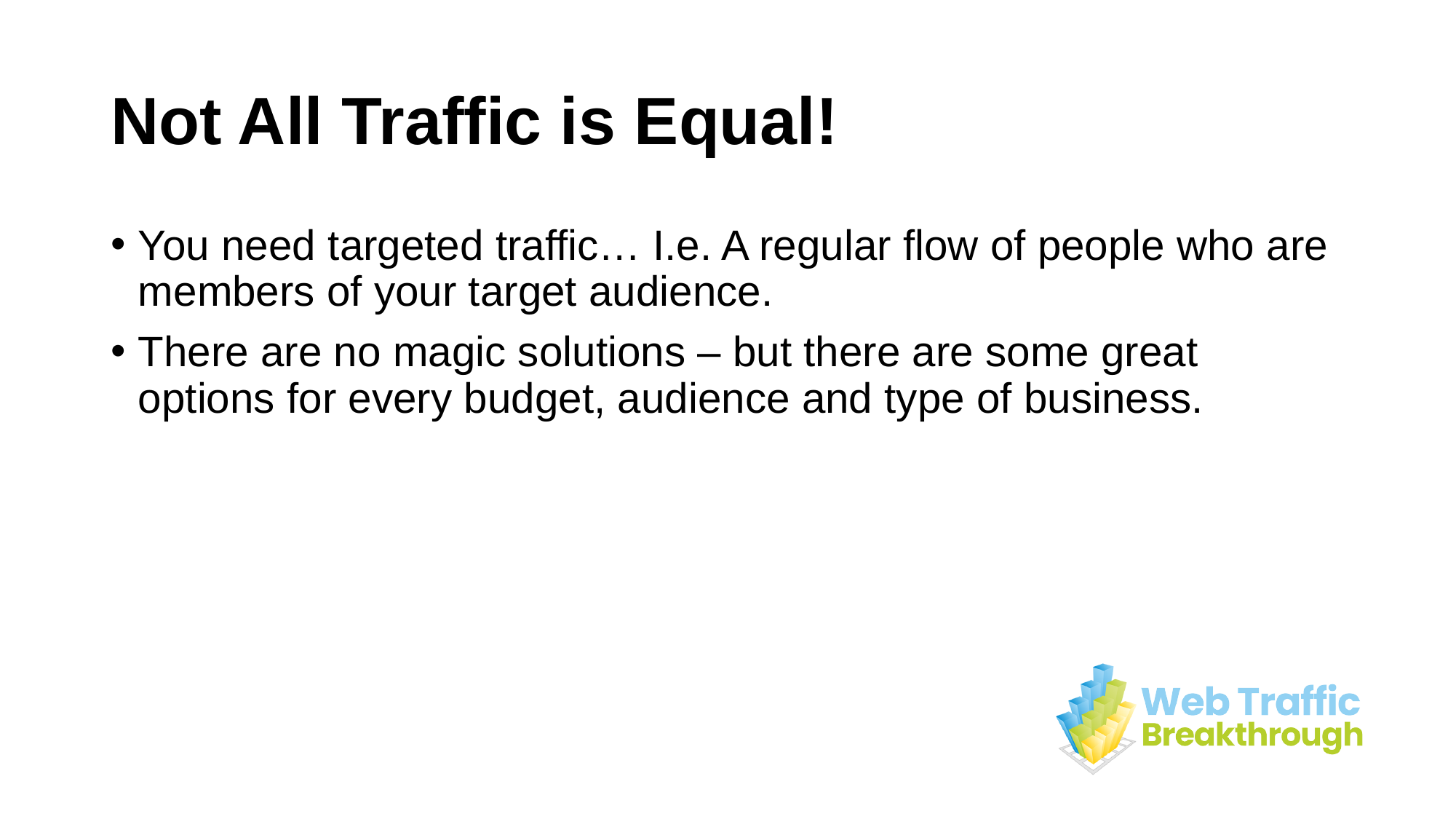

# Not All Traffic is Equal!
You need targeted traffic… I.e. A regular flow of people who are members of your target audience.
There are no magic solutions – but there are some great options for every budget, audience and type of business.